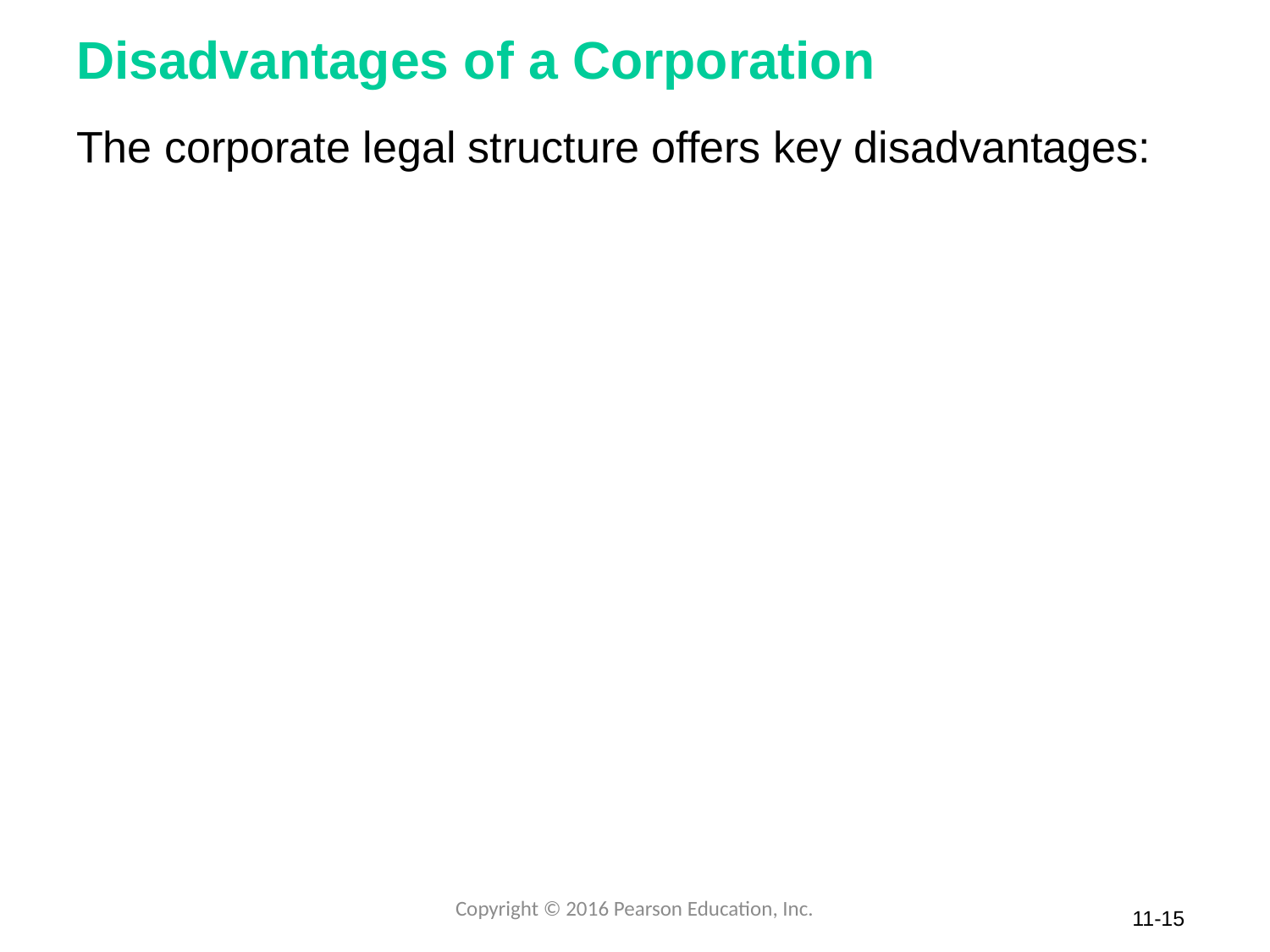

# Disadvantages of a Corporation
The corporate legal structure offers key disadvantages:

Copyright © 2016 Pearson Education, Inc.